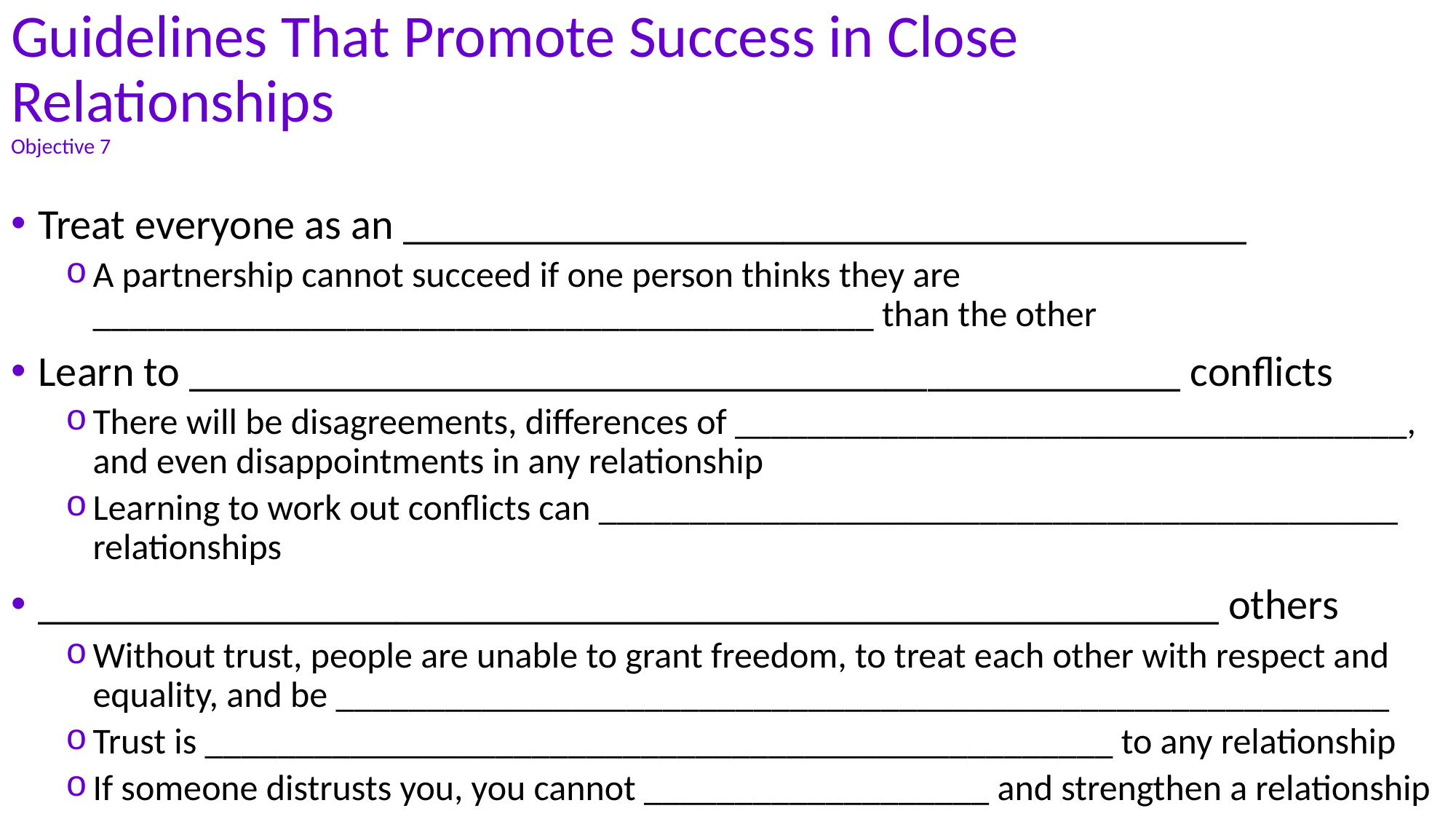

Guidelines That Promote Success in Close Relationships
Objective 7
Treat everyone as an ________________________________________
A partnership cannot succeed if one person thinks they are ___________________________________________ than the other
Learn to _______________________________________________ conflicts
There will be disagreements, differences of _____________________________________, and even disappointments in any relationship
Learning to work out conflicts can ____________________________________________ relationships
________________________________________________________ others
Without trust, people are unable to grant freedom, to treat each other with respect and equality, and be __________________________________________________________
Trust is __________________________________________________ to any relationship
If someone distrusts you, you cannot ___________________ and strengthen a relationship